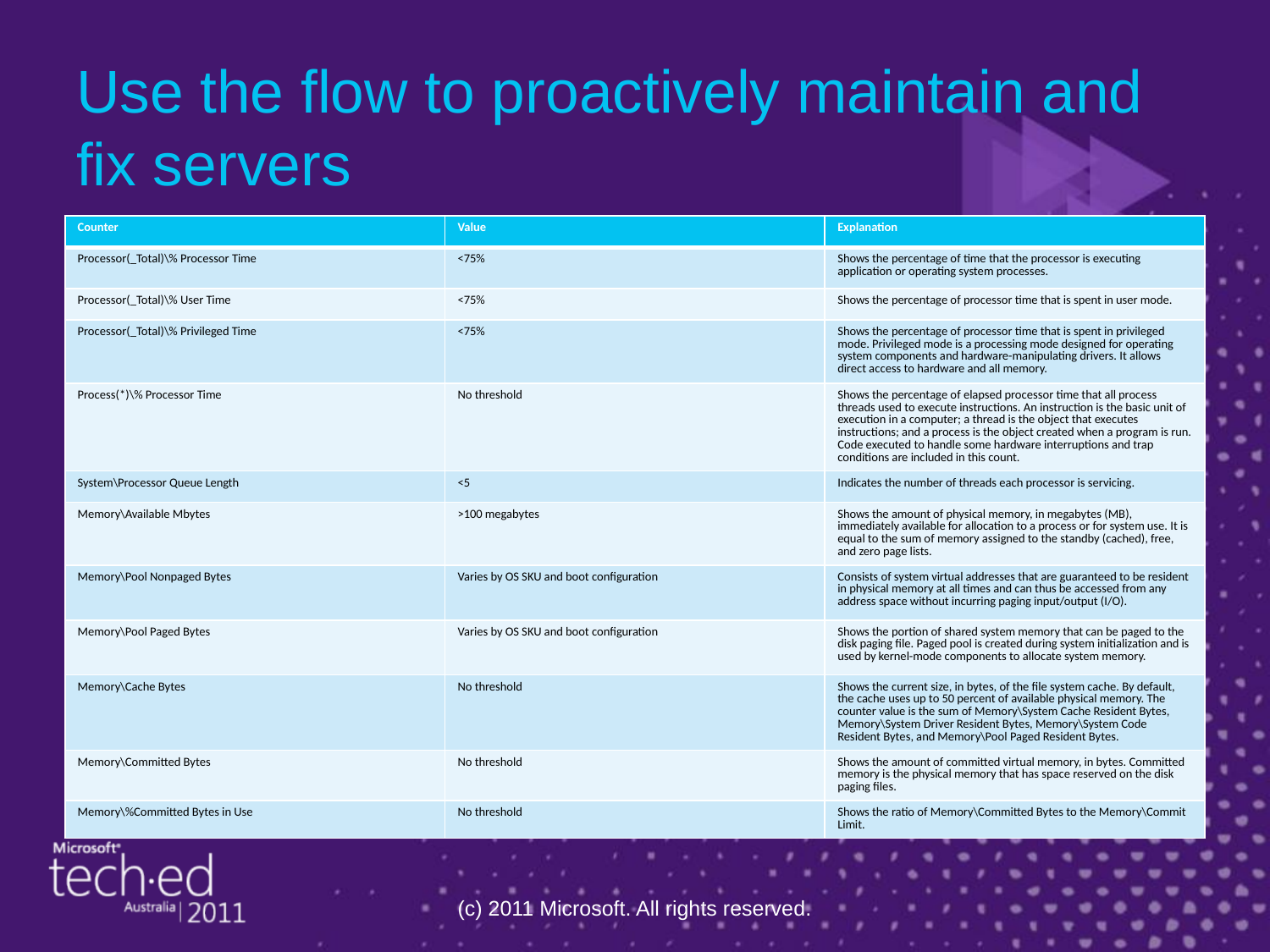

# Use the flow to proactively maintain and fix servers
| Counter | Value | Explanation |
| --- | --- | --- |
| Processor(\_Total)\% Processor Time | <75% | Shows the percentage of time that the processor is executing application or operating system processes. |
| Processor(\_Total)\% User Time | <75% | Shows the percentage of processor time that is spent in user mode. |
| Processor(\_Total)\% Privileged Time | <75% | Shows the percentage of processor time that is spent in privileged mode. Privileged mode is a processing mode designed for operating system components and hardware-manipulating drivers. It allows direct access to hardware and all memory. |
| Process(\*)\% Processor Time | No threshold | Shows the percentage of elapsed processor time that all process threads used to execute instructions. An instruction is the basic unit of execution in a computer; a thread is the object that executes instructions; and a process is the object created when a program is run. Code executed to handle some hardware interruptions and trap conditions are included in this count. |
| System\Processor Queue Length | <5 | Indicates the number of threads each processor is servicing. |
| Memory\Available Mbytes | >100 megabytes | Shows the amount of physical memory, in megabytes (MB), immediately available for allocation to a process or for system use. It is equal to the sum of memory assigned to the standby (cached), free, and zero page lists. |
| Memory\Pool Nonpaged Bytes | Varies by OS SKU and boot configuration | Consists of system virtual addresses that are guaranteed to be resident in physical memory at all times and can thus be accessed from any address space without incurring paging input/output (I/O). |
| Memory\Pool Paged Bytes | Varies by OS SKU and boot configuration | Shows the portion of shared system memory that can be paged to the disk paging file. Paged pool is created during system initialization and is used by kernel-mode components to allocate system memory. |
| Memory\Cache Bytes | No threshold | Shows the current size, in bytes, of the file system cache. By default, the cache uses up to 50 percent of available physical memory. The counter value is the sum of Memory\System Cache Resident Bytes, Memory\System Driver Resident Bytes, Memory\System Code Resident Bytes, and Memory\Pool Paged Resident Bytes. |
| Memory\Committed Bytes | No threshold | Shows the amount of committed virtual memory, in bytes. Committed memory is the physical memory that has space reserved on the disk paging files. |
| Memory\%Committed Bytes in Use | No threshold | Shows the ratio of Memory\Committed Bytes to the Memory\Commit Limit. |
(c) 2011 Microsoft. All rights reserved.